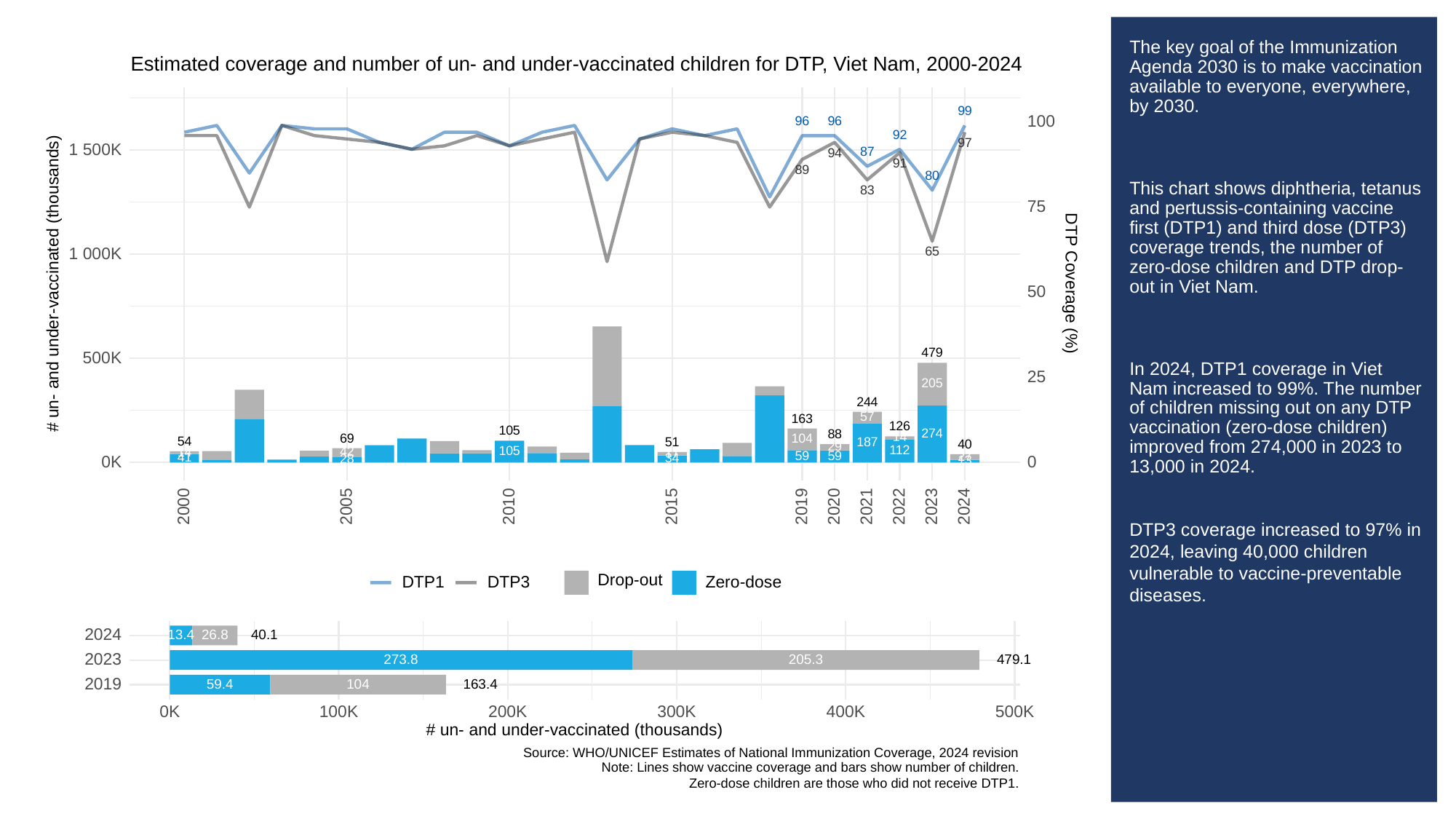

# The key goal of the Immunization Agenda 2030 is to make vaccination available to everyone, everywhere, by 2030.

This chart shows diphtheria, tetanus and pertussis-containing vaccine first (DTP1) and third dose (DTP3) coverage trends, the number of zero-dose children and DTP drop-out in Viet Nam.

In 2024, DTP1 coverage in Viet Nam increased to 99%. The number of children missing out on any DTP vaccination (zero-dose children) improved from 274,000 in 2023 to 13,000 in 2024.

DTP3 coverage increased to 97% in 2024, leaving 40,000 children vulnerable to vaccine-preventable diseases.

Estimated coverage and number of un- and under-vaccinated children for DTP, Viet Nam, 2000-2024

99
100
96
96

92
97
1 500K
87
94

91
89
80
83
75

65
1 000K

# un- and under-vaccinated (thousands)
DTP Coverage (%)
50

479
500K

25
205

244

57
163

126

105

274
88
14
69
104

54
51
187

40

29

112

105
42
14

17

59
59

27

41

34

28

13
0K
0

2023
2000
2005
2010
2015
2019
2020
2021
2022
2024

Drop-out
DTP3
Zero-dose
DTP1

2024
13.4
26.8
40.1

2023
273.8
205.3
479.1

2019
163.4
59.4
104

300K
0K
100K
200K
400K
500K
# un- and under-vaccinated (thousands)
Source: WHO/UNICEF Estimates of National Immunization Coverage, 2024 revision
Note: Lines show vaccine coverage and bars show number of children.
Zero-dose children are those who did not receive DTP1.